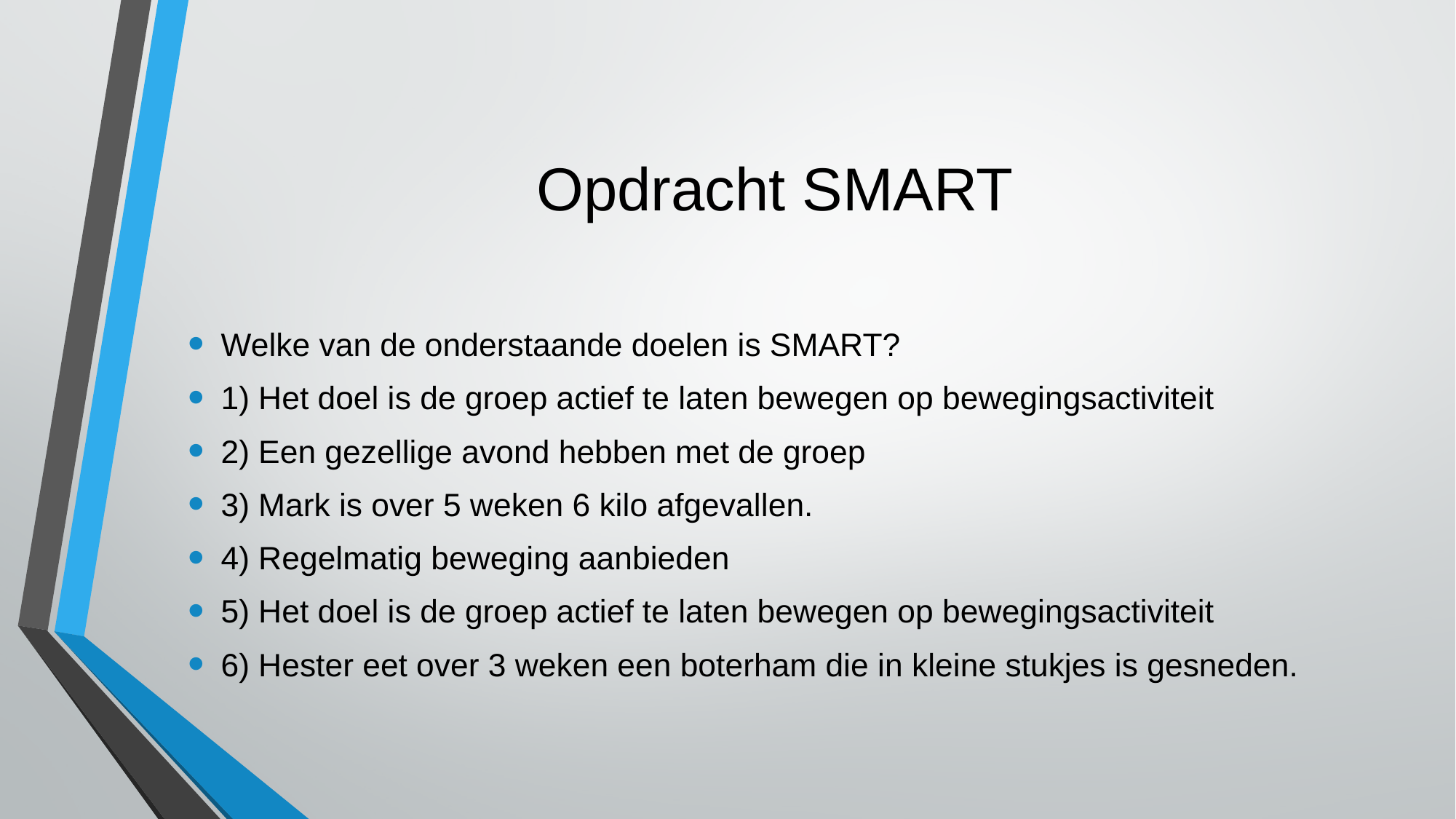

# Opdracht SMART
Welke van de onderstaande doelen is SMART?
1) Het doel is de groep actief te laten bewegen op bewegingsactiviteit
2) Een gezellige avond hebben met de groep
3) Mark is over 5 weken 6 kilo afgevallen.
4) Regelmatig beweging aanbieden
5) Het doel is de groep actief te laten bewegen op bewegingsactiviteit
6) Hester eet over 3 weken een boterham die in kleine stukjes is gesneden.